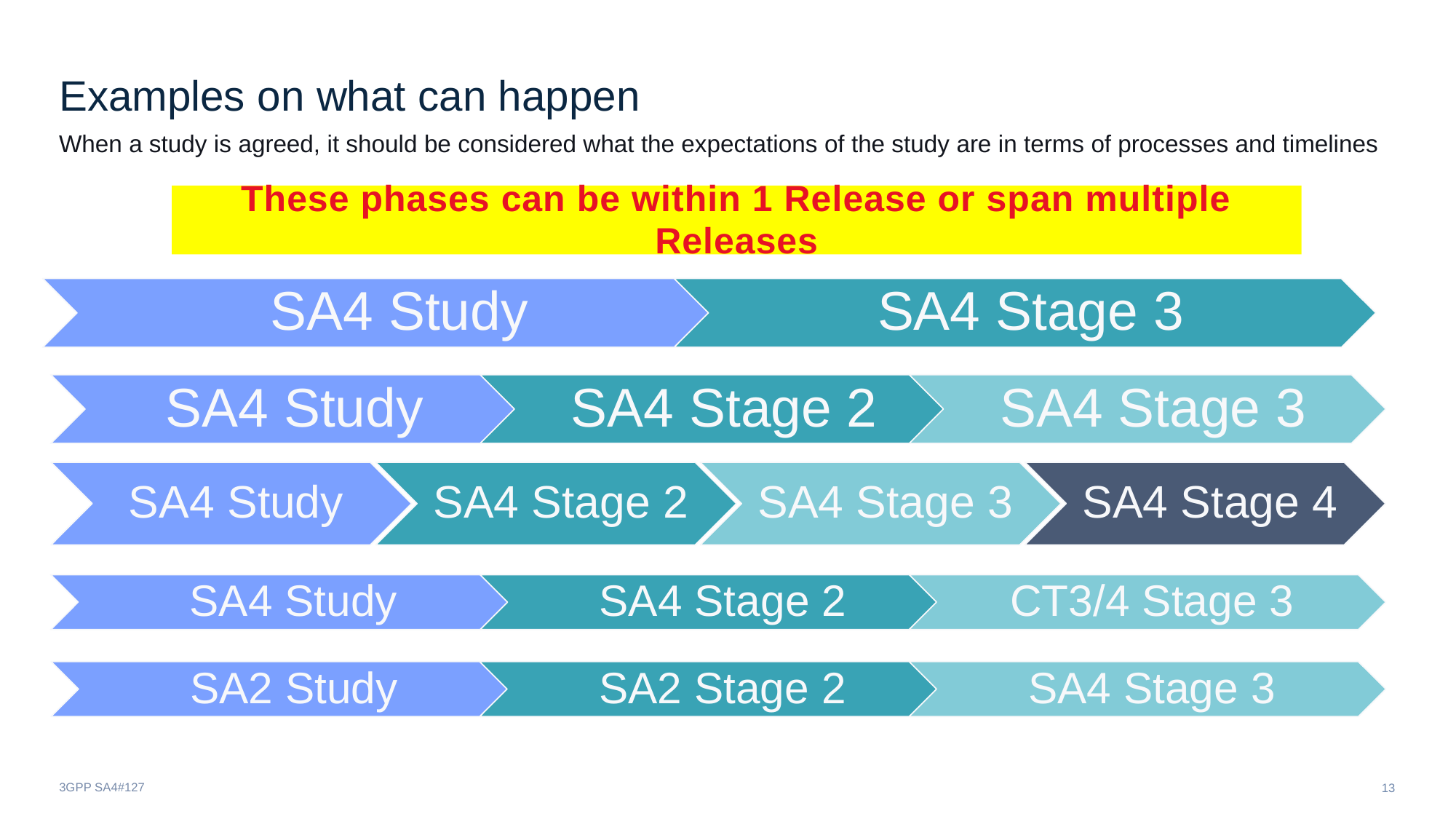

# Examples on what can happen
When a study is agreed, it should be considered what the expectations of the study are in terms of processes and timelines
These phases can be within 1 Release or span multiple Releases
SA4 Study
SA4 Stage 3
SA4 Study
SA4 Stage 2
SA4 Stage 3
SA4 Study
SA4 Stage 2
SA4 Stage 3
SA4 Stage 4
SA4 Study
SA4 Stage 2
CT3/4 Stage 3
SA2 Study
SA2 Stage 2
SA4 Stage 3
3GPP SA4#127